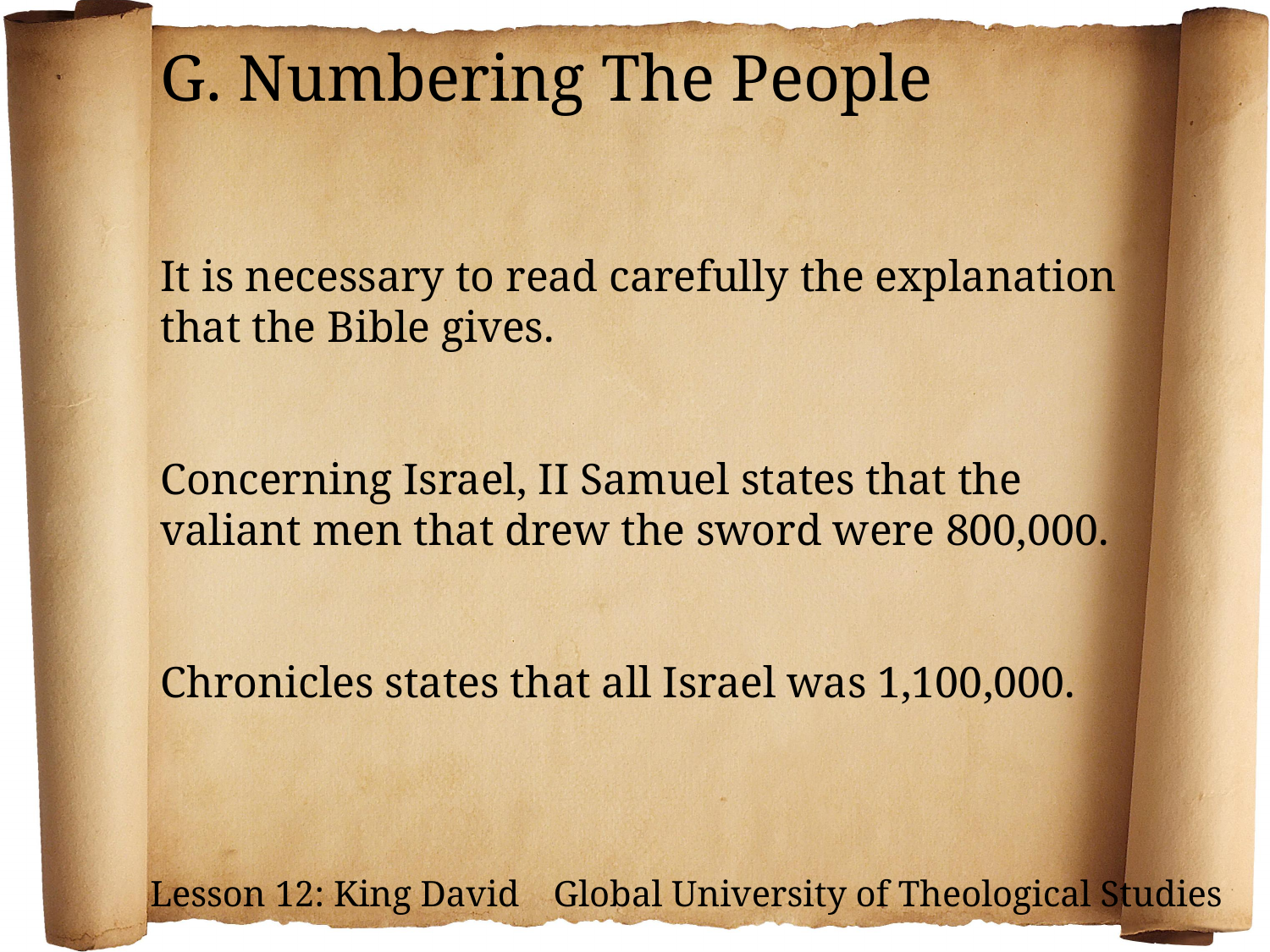

G. Numbering The People
It is necessary to read carefully the explanation that the Bible gives.

Concerning Israel, II Samuel states that the valiant men that drew the sword were 800,000.

Chronicles states that all Israel was 1,100,000.
Lesson 12: King David    Global University of Theological Studies